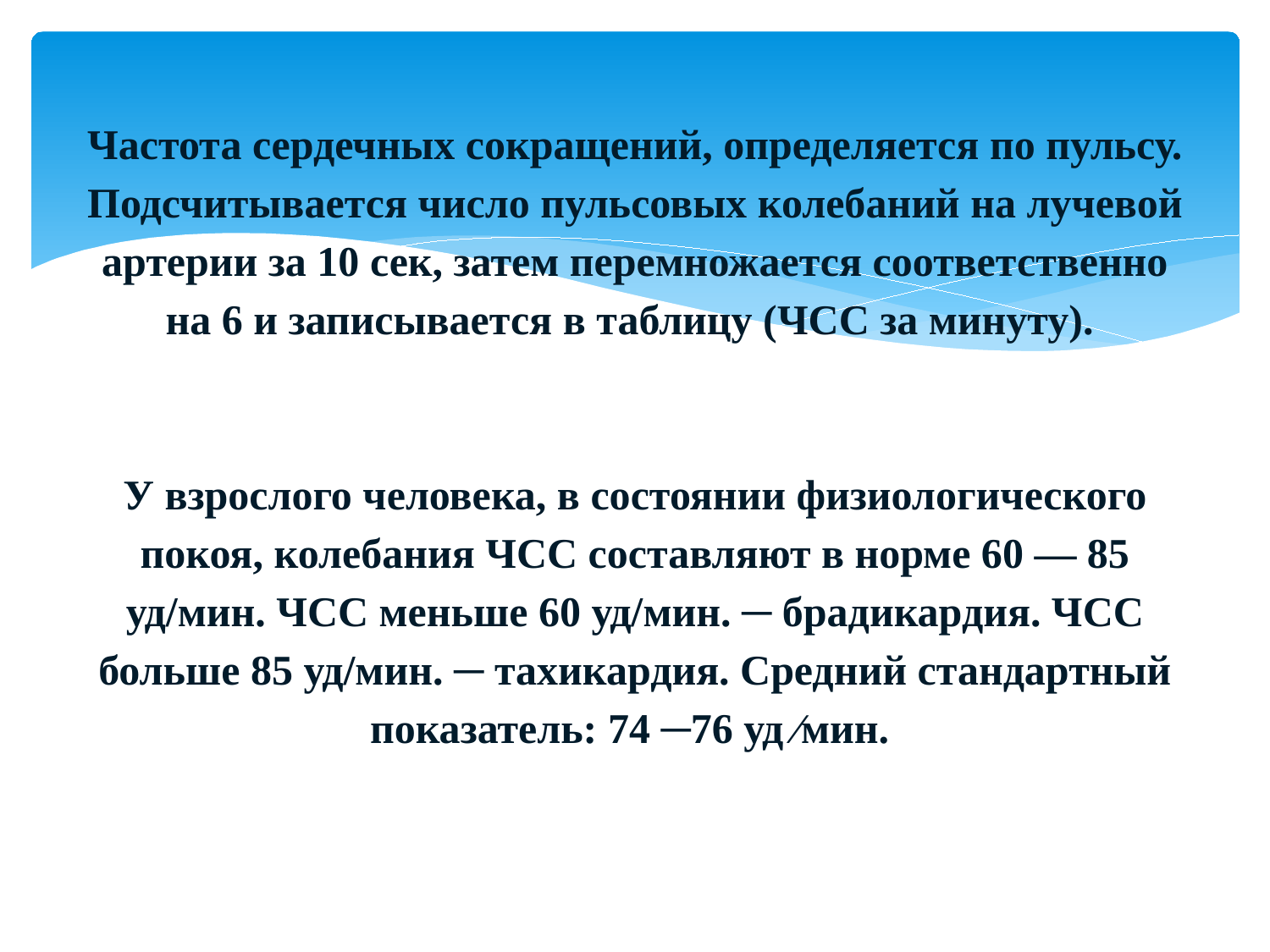

# Частота сердечных сокращений, определяется по пульсу. Подсчитывается число пульсовых колебаний на лучевой артерии за 10 сек, затем перемножается соответственно на 6 и записывается в таблицу (ЧСС за минуту). У взрослого человека, в состоянии физиологического покоя, колебания ЧСС составляют в норме 60 — 85 уд/мин. ЧСС меньше 60 уд/мин. ─ брадикардия. ЧСС больше 85 уд/мин. ─ тахикардия. Средний стандартный показатель: 74 ─76 уд ⁄мин.